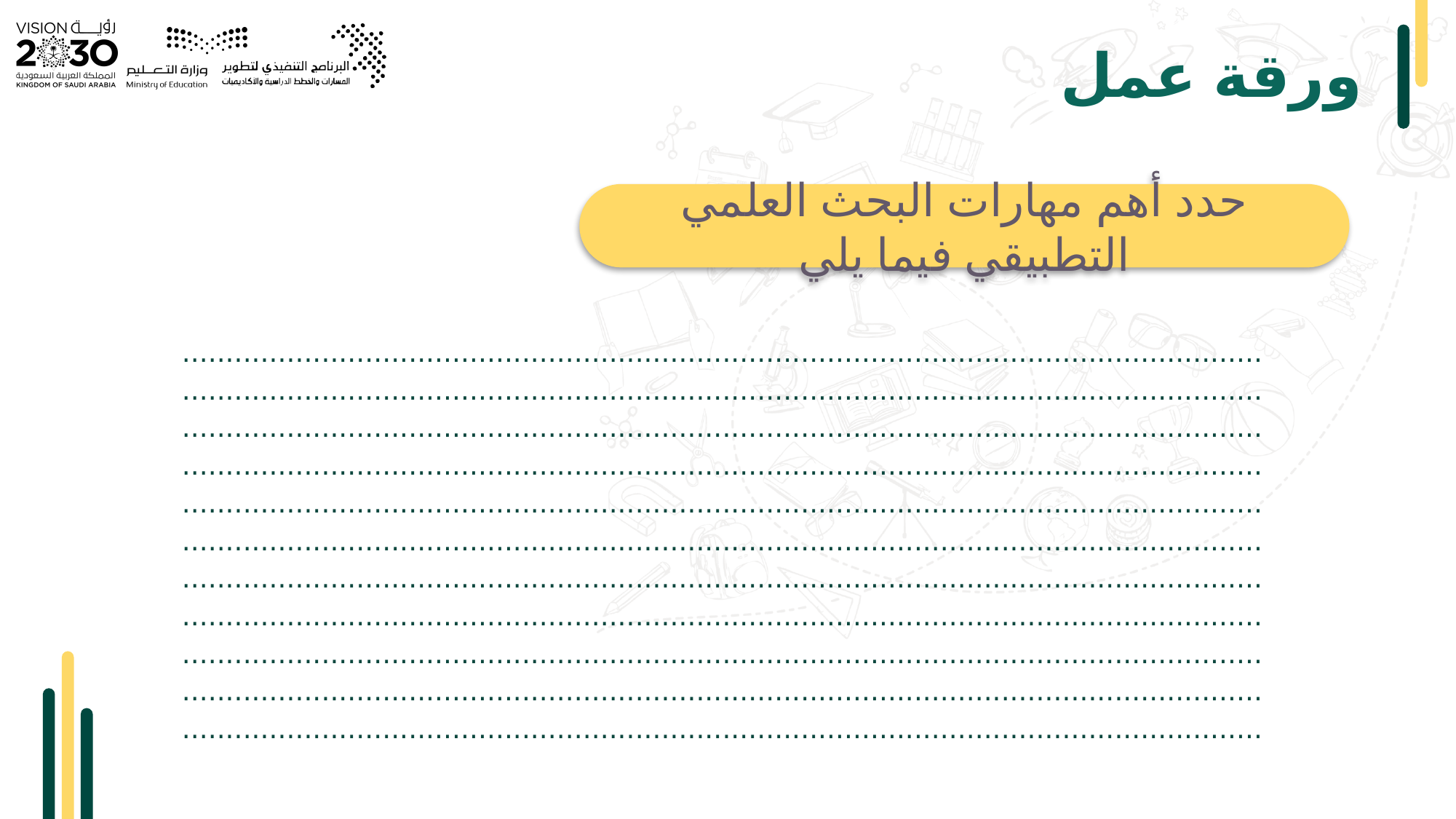

# ورقة عمل

حدد أهم مهارات البحث العلمي التطبيقي فيما يلي
....................................................................................................................................................................................................................................................................................................................................................................................................................................................................................................................................................................................................................................................................................................................................................................................................................................................................................................................................................................................................................................................................................................................................................................................................................................................................................................................................................................................................................